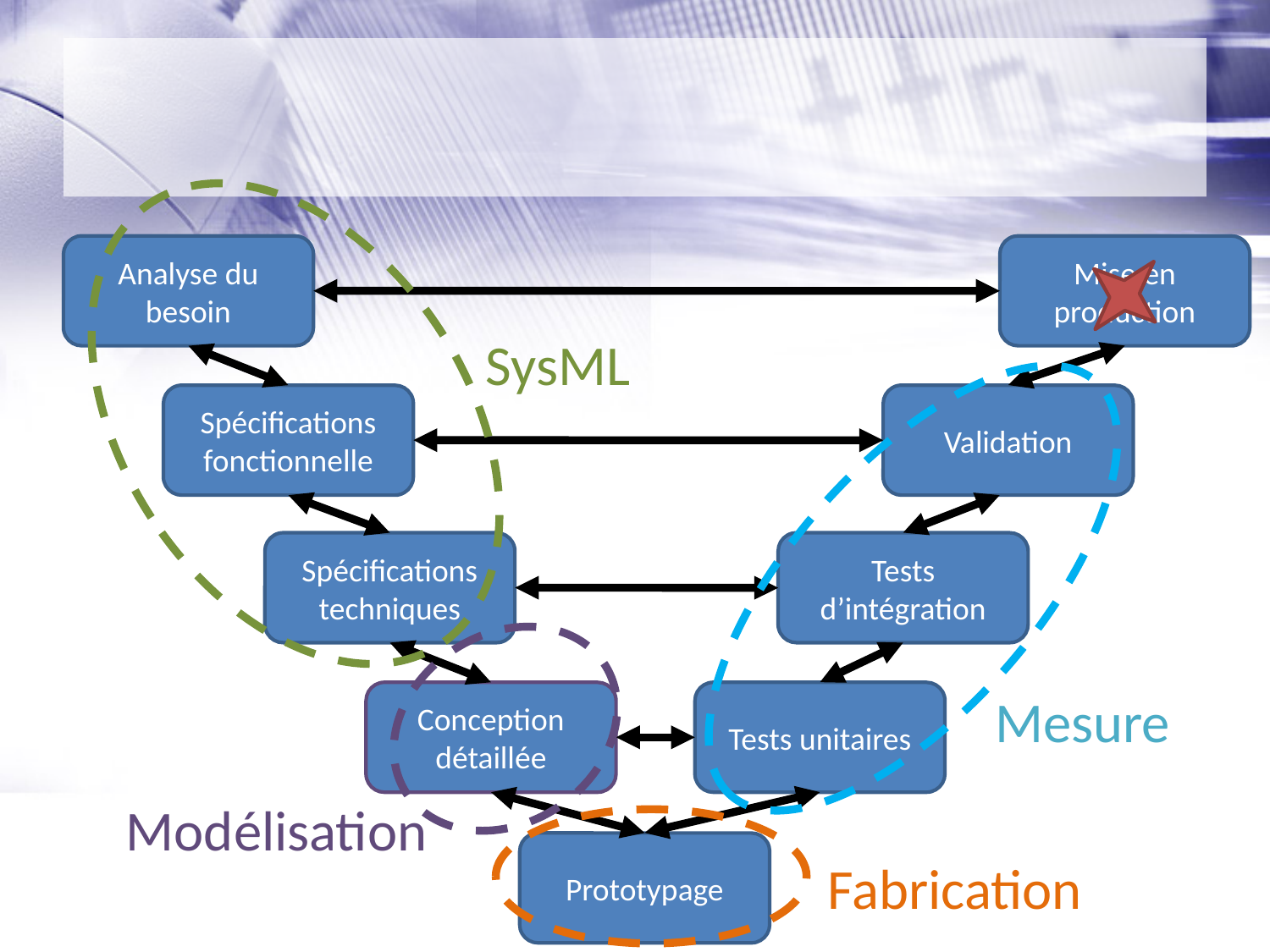

Analyse du besoin
Mise en production

SysML

Spécifications
fonctionnelle
Validation

Spécifications
techniques
Tests d’intégration

Mesure
Conception détaillée
Tests unitaires

Modélisation

Prototypage
Fabrication